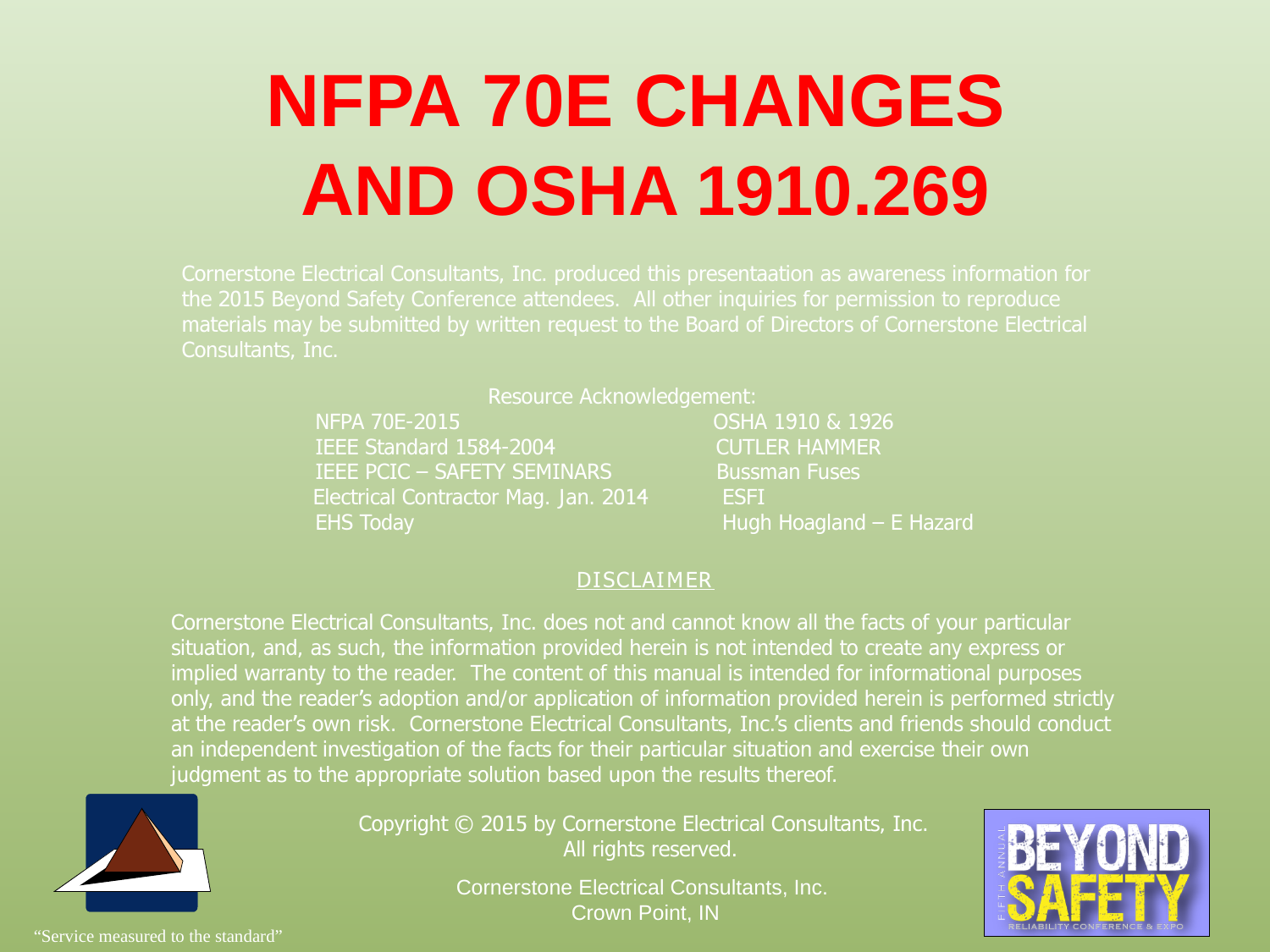

# NFPA 70E CHANGES AND OSHA 1910.269
Cornerstone Electrical Consultants, Inc. produced this presentaation as awareness information for the 2015 Beyond Safety Conference attendees.  All other inquiries for permission to reproduce materials may be submitted by written request to the Board of Directors of Cornerstone Electrical Consultants, Inc.

		        Resource Acknowledgement:
       	 NFPA 70E-2015	                       OSHA 1910 & 1926
        	 IEEE Standard 1584-2004	 	    CUTLER HAMMER
       	 IEEE PCIC – SAFETY SEMINARS                Bussman Fuses
                    Electrical Contractor Mag. Jan. 2014	     ESFI
	 EHS Today			     Hugh Hoagland – E Hazard

DISCLAIMER

Cornerstone Electrical Consultants, Inc. does not and cannot know all the facts of your particular situation, and, as such, the information provided herein is not intended to create any express or implied warranty to the reader.  The content of this manual is intended for informational purposes only, and the reader’s adoption and/or application of information provided herein is performed strictly at the reader’s own risk.  Cornerstone Electrical Consultants, Inc.’s clients and friends should conduct an independent investigation of the facts for their particular situation and exercise their own judgment as to the appropriate solution based upon the results thereof.
Copyright © 2015 by Cornerstone Electrical Consultants, Inc.
All rights reserved.